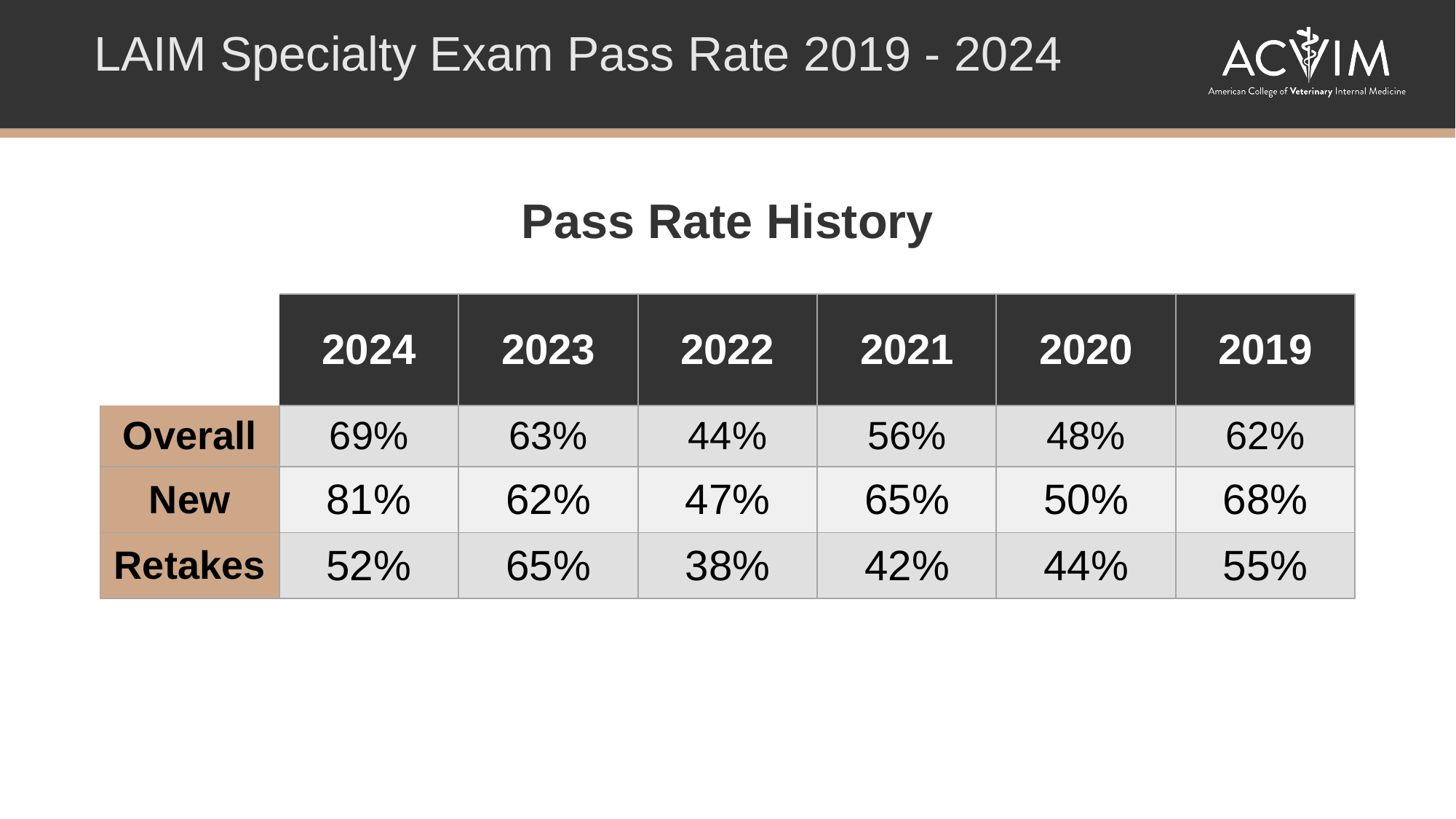

LAIM Specialty Exam Pass Rate 2019 - 2024
Pass Rate History
|  | 2024 | 2023 | 2022 | 2021 | 2020 | 2019 |
| --- | --- | --- | --- | --- | --- | --- |
| Overall | 69% | 63% | 44% | 56% | 48% | 62% |
| New | 81% | 62% | 47% | 65% | 50% | 68% |
| Retakes | 52% | 65% | 38% | 42% | 44% | 55% |